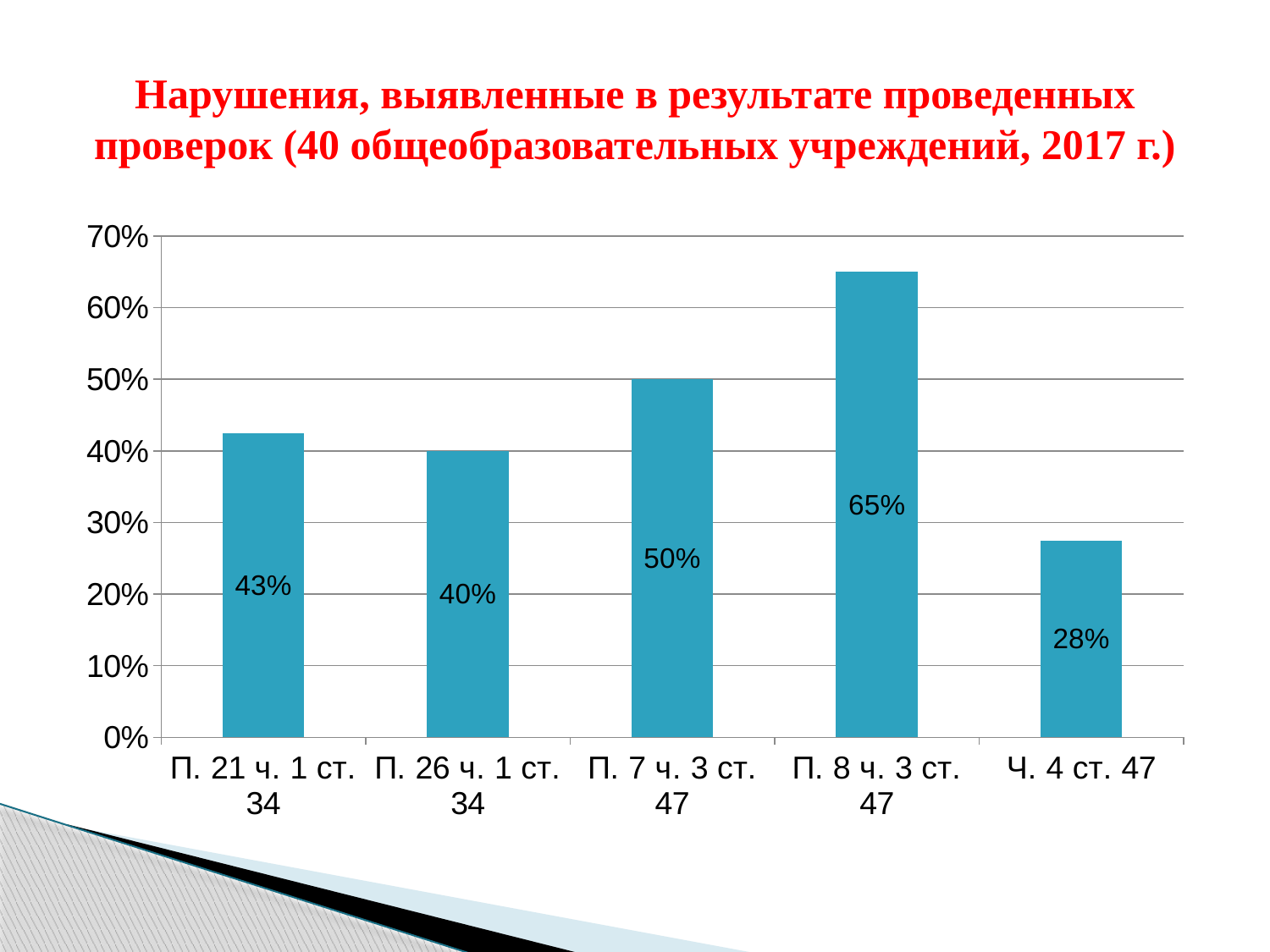

# Нарушения, выявленные в результате проведенных проверок (40 общеобразовательных учреждений, 2017 г.)

### Chart

| Category | Ряд 1 |
|---|---|
| П. 21 ч. 1 ст. 34 | 0.42500000000000016 |
| П. 26 ч. 1 ст. 34 | 0.4 |
| П. 7 ч. 3 ст. 47 | 0.5 |
| П. 8 ч. 3 ст. 47 | 0.6500000000000002 |
| Ч. 4 ст. 47 | 0.275 |